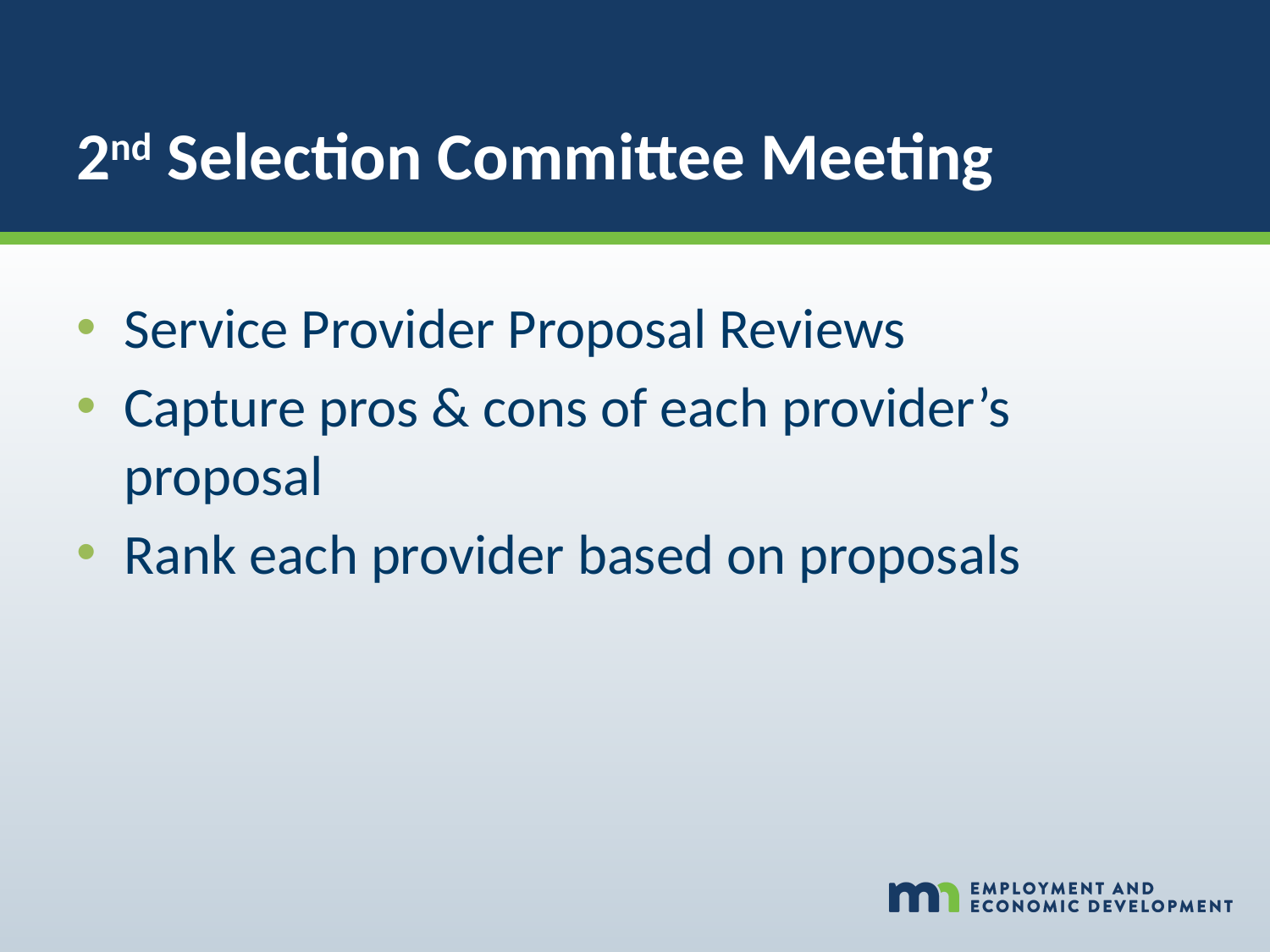

# 2nd Selection Committee Meeting
Service Provider Proposal Reviews
Capture pros & cons of each provider’s proposal
Rank each provider based on proposals